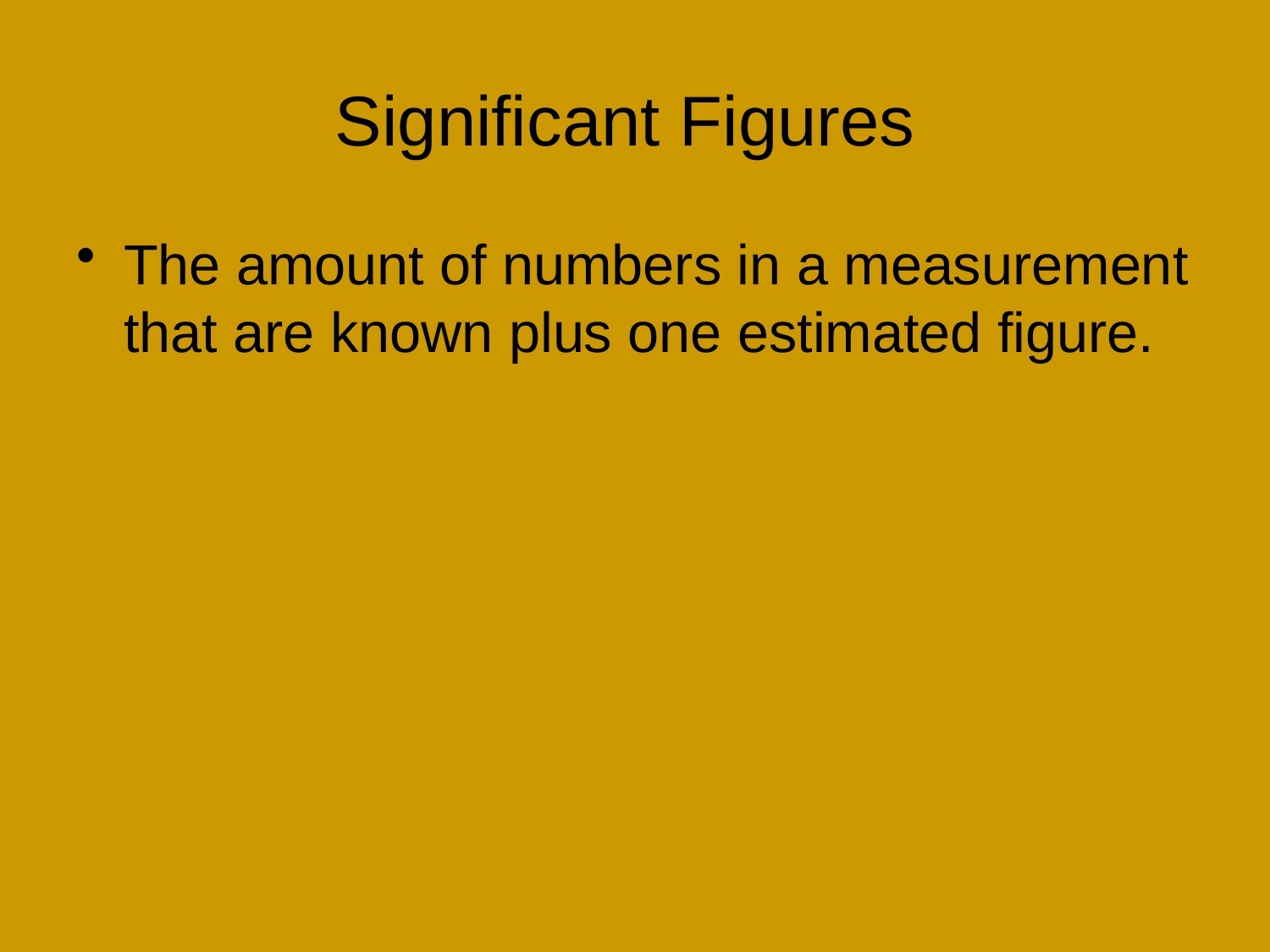

# Significant Figures
The amount of numbers in a measurement that are known plus one estimated figure.